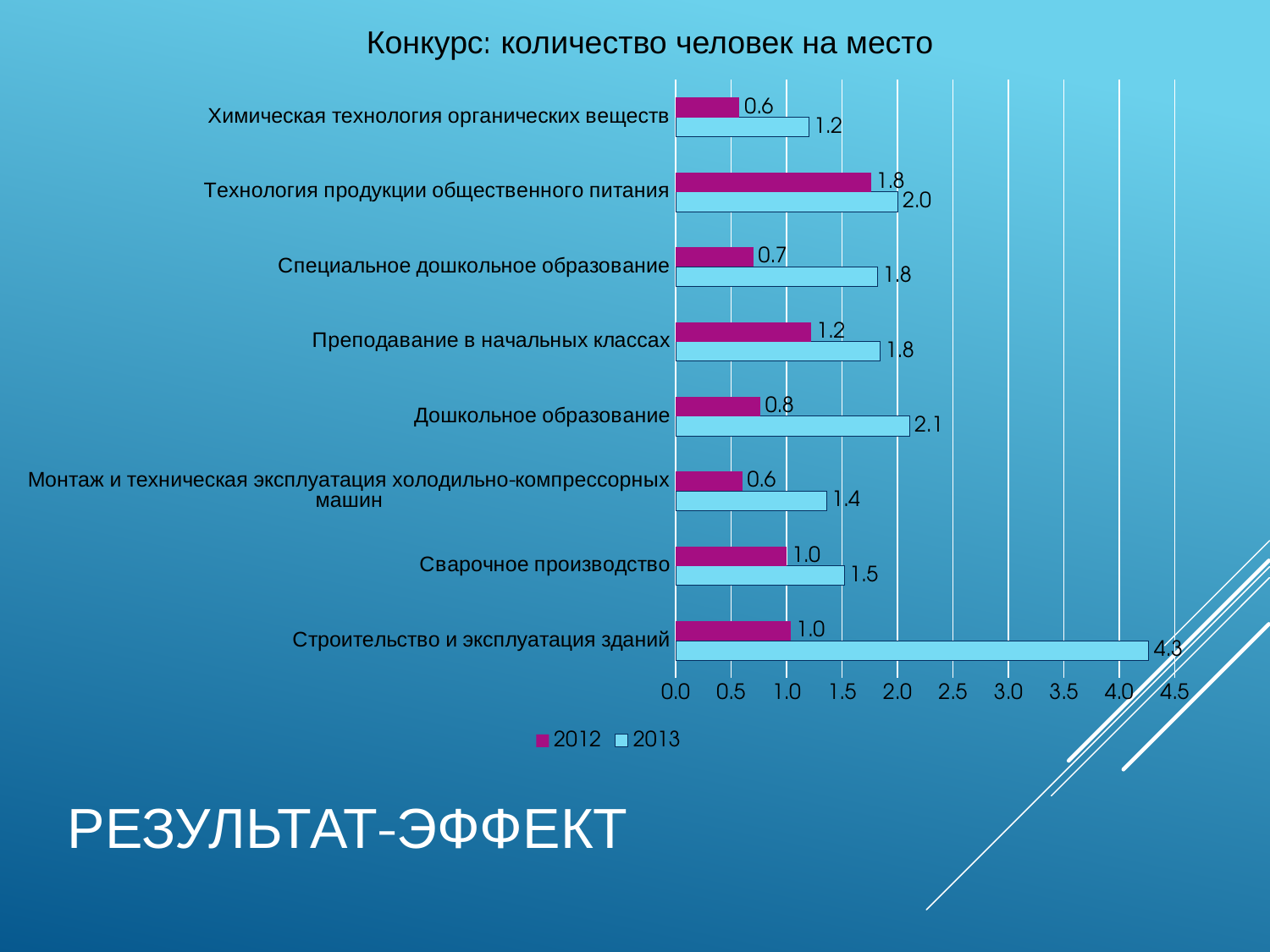

Конкурс: количество человек на место

### Chart

| Category | 2013 | 2012 |
|---|---|---|
| Строительство и эксплуатация зданий | 4.2666666666666675 | 1.04 |
| Сварочное производство | 1.52 | 1.0 |
| Монтаж и техническая эксплуатация холодильно-компрессорных машин | 1.36 | 0.6000000000000001 |
| Дошкольное образование | 2.1076923076923086 | 0.7619047619047619 |
| Преподавание в начальных классах | 1.8444444444444446 | 1.222222222222222 |
| Специальное дошкольное образование | 1.8222222222222222 | 0.7000000000000001 |
| Технология продукции общественного питания | 2.0 | 1.76 |
| Химическая технология органических веществ | 1.2 | 0.5750000000000001 |
Результат-эффект